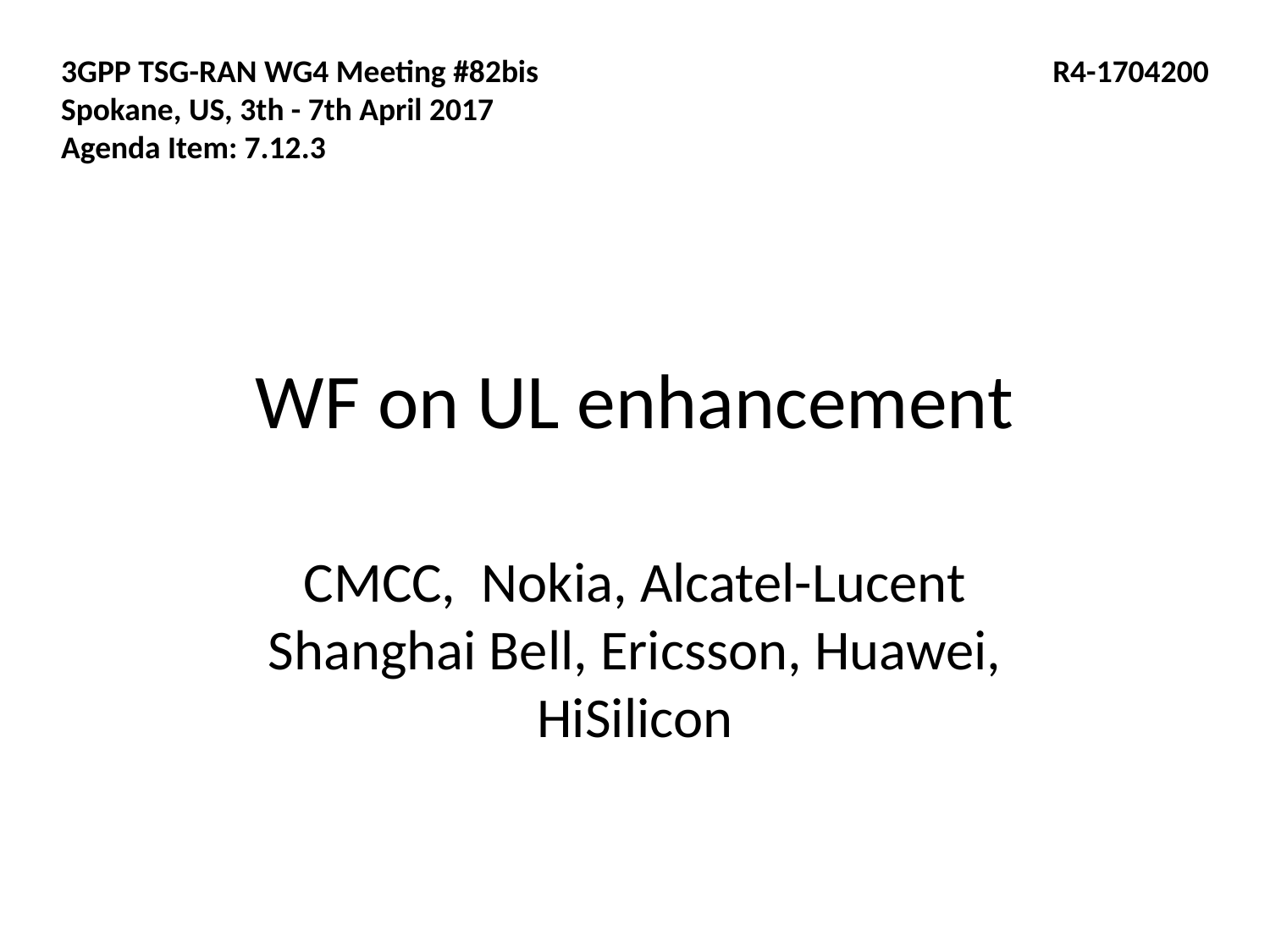

3GPP TSG-RAN WG4 Meeting #82bis
Spokane, US, 3th - 7th April 2017
Agenda Item: 7.12.3
R4-1704200
# WF on UL enhancement
CMCC,  Nokia, Alcatel-Lucent Shanghai Bell, Ericsson, Huawei, HiSilicon